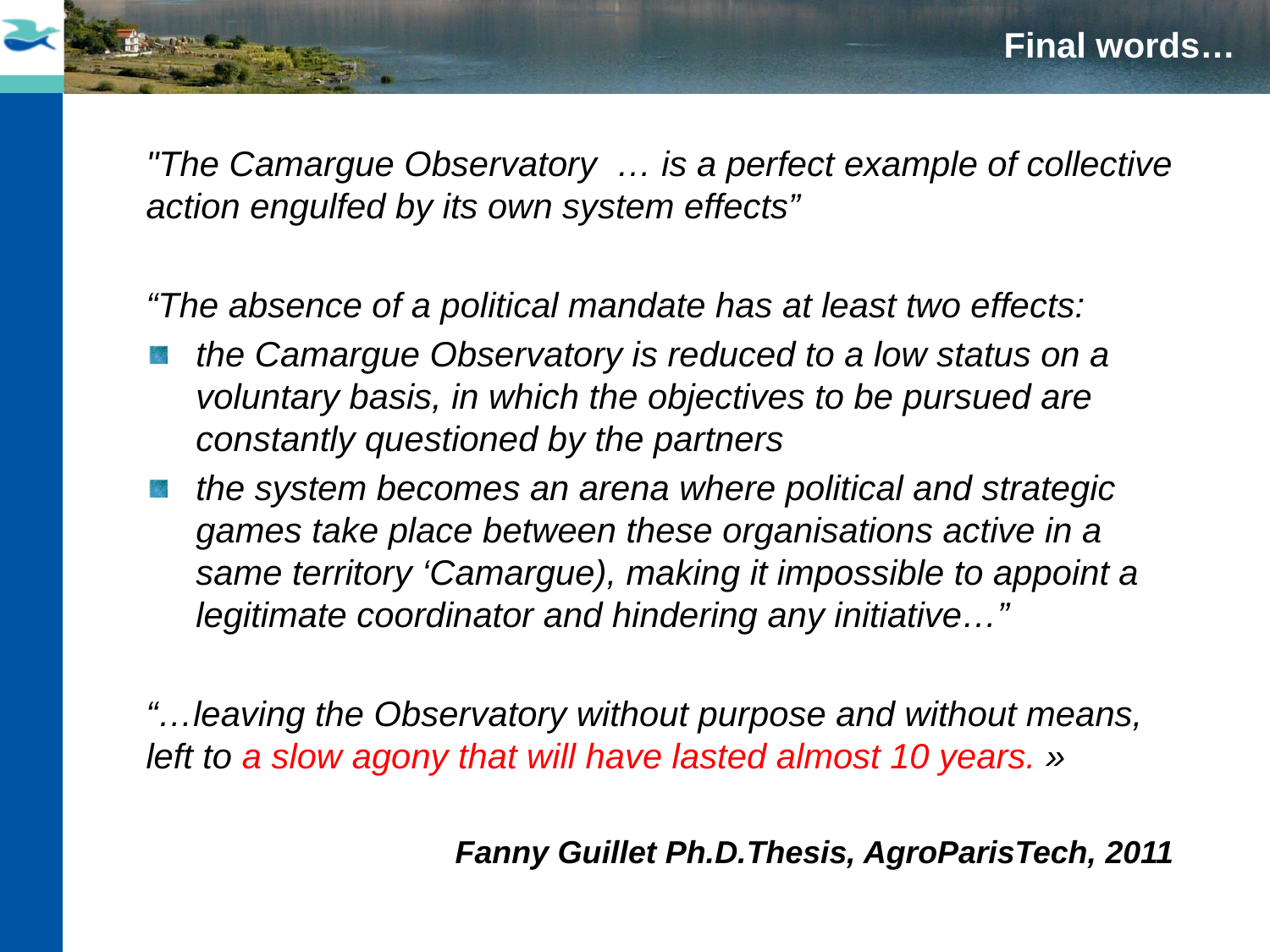

Final words…
"The Camargue Observatory  … is a perfect example of collective action engulfed by its own system effects”

“The absence of a political mandate has at least two effects:
the Camargue Observatory is reduced to a low status on a voluntary basis, in which the objectives to be pursued are constantly questioned by the partners
the system becomes an arena where political and strategic games take place between these organisations active in a same territory ‘Camargue), making it impossible to appoint a legitimate coordinator and hindering any initiative…”

“…leaving the Observatory without purpose and without means, left to a slow agony that will have lasted almost 10 years. »

Fanny Guillet Ph.D.Thesis, AgroParisTech, 2011